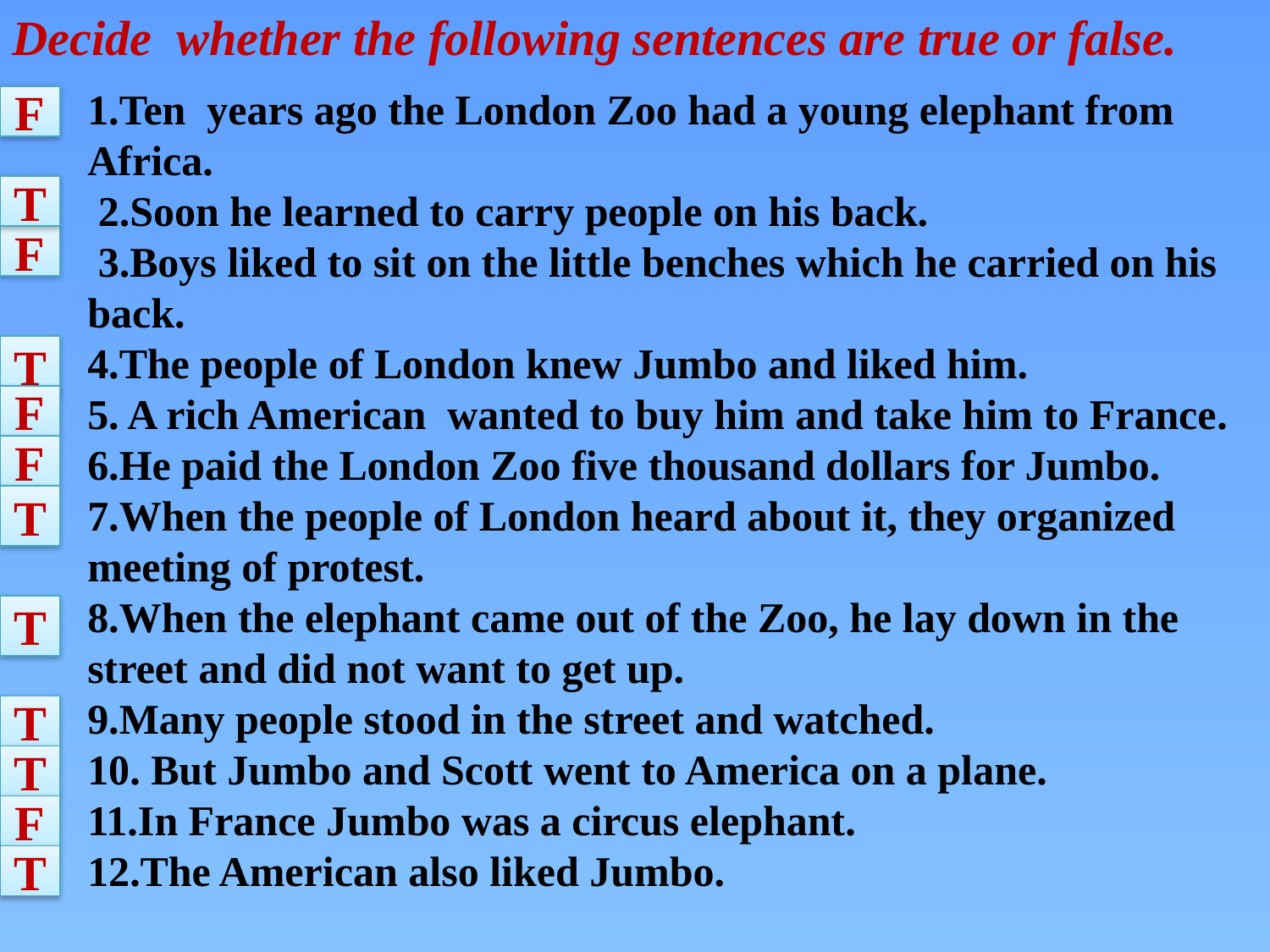

Decide  whether the following sentences are true or false.
1.Ten  years ago the London Zoo had a young elephant from Africa.
 2.Soon he learned to carry people on his back.
 3.Boys liked to sit on the little benches which he carried on his back.
4.The people of London knew Jumbo and liked him.
5. A rich American  wanted to buy him and take him to France.
6.He paid the London Zoo five thousand dollars for Jumbo. 7.When the people of London heard about it, they organized meeting of protest.
8.When the elephant came out of the Zoo, he lay down in the street and did not want to get up.
9.Many people stood in the street and watched.
10. But Jumbo and Scott went to America on a plane.
11.In France Jumbo was a circus elephant.
12.The American also liked Jumbo.

F
T
F
T
F
F
T
T
T
T
F
T